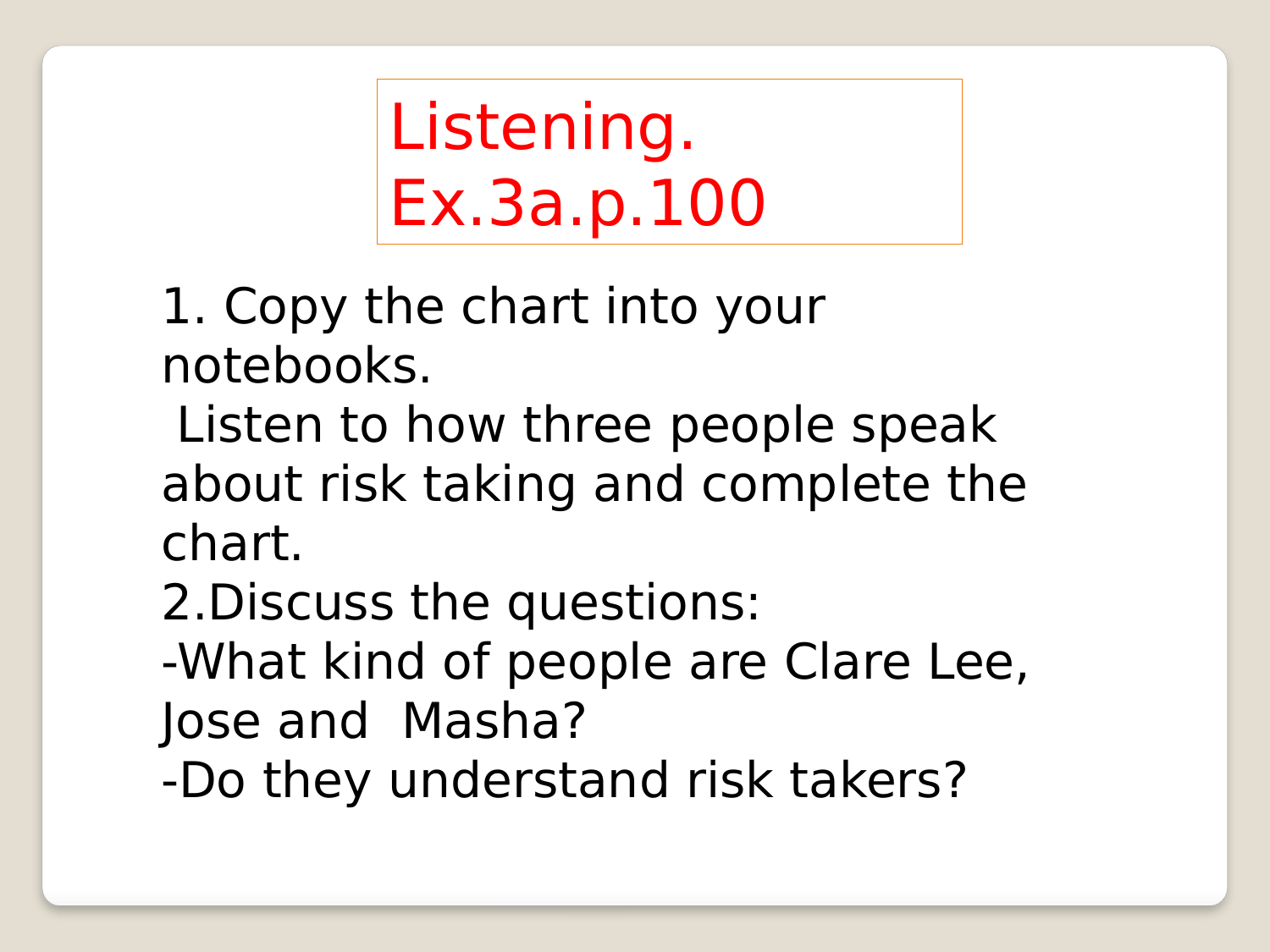

Listening.
Ex.3a.p.100
1. Copy the chart into your notebooks.
 Listen to how three people speak about risk taking and complete the chart.
2.Discuss the questions:
-What kind of people are Clare Lee, Jose and  Masha?
-Do they understand risk takers?